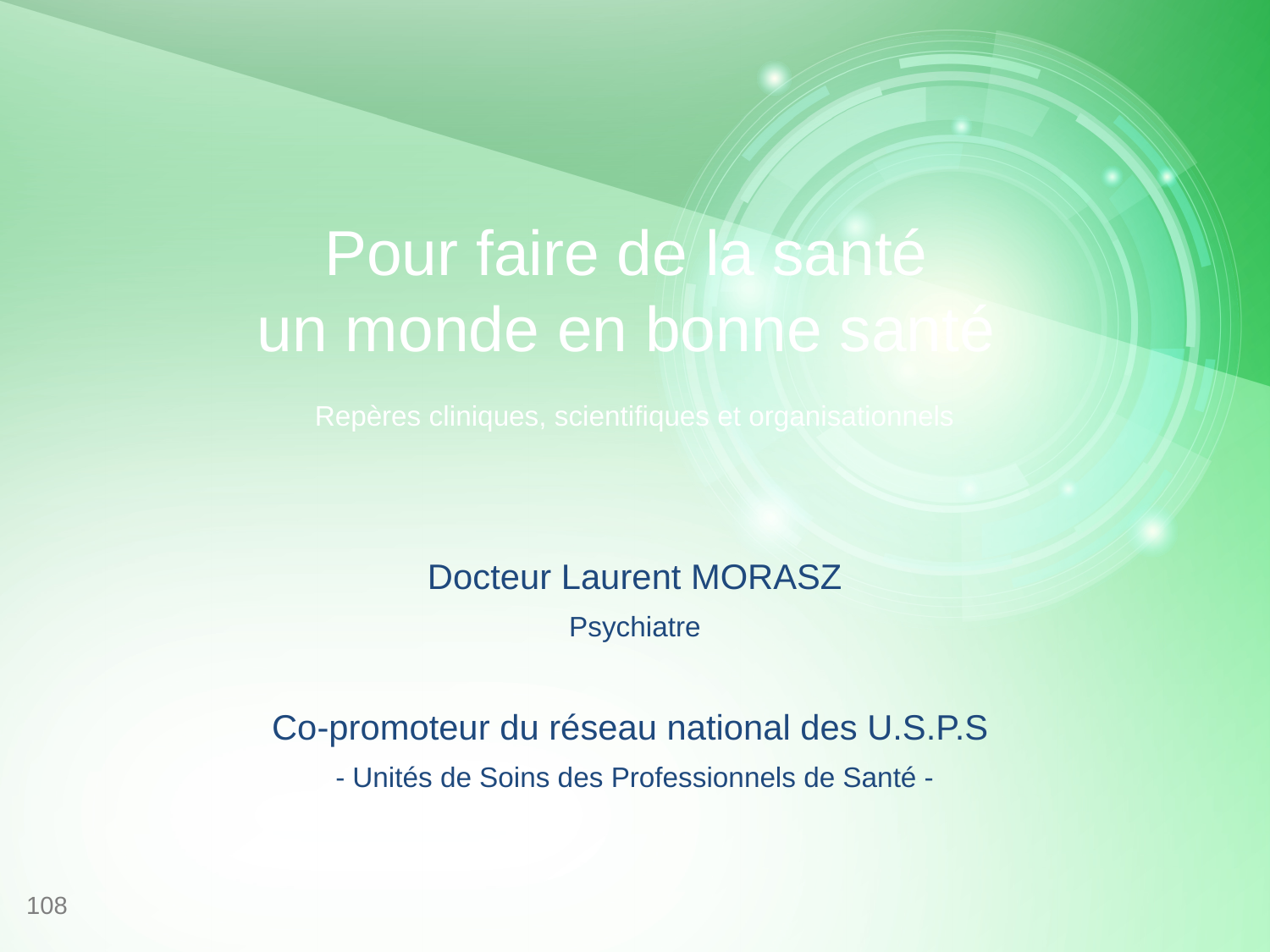

# Pour faire de la santé un monde en bonne santé Repères cliniques, scientifiques et organisationnels
Docteur Laurent MORASZ
Psychiatre

Co-promoteur du réseau national des U.S.P.S
- Unités de Soins des Professionnels de Santé -
108